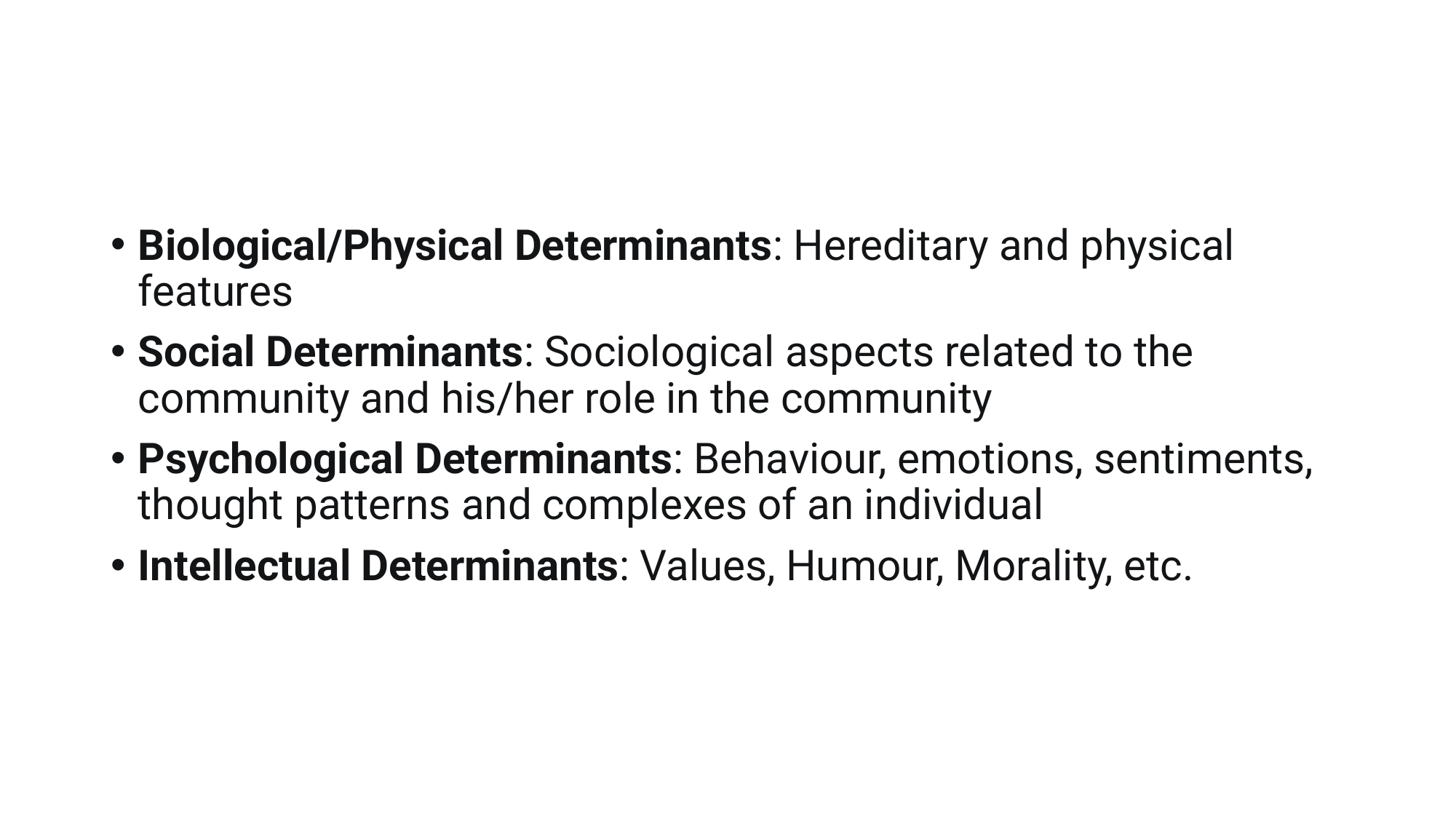

Biological/Physical Determinants: Hereditary and physical features
Social Determinants: Sociological aspects related to the community and his/her role in the community
Psychological Determinants: Behaviour, emotions, sentiments, thought patterns and complexes of an individual
Intellectual Determinants: Values, Humour, Morality, etc.